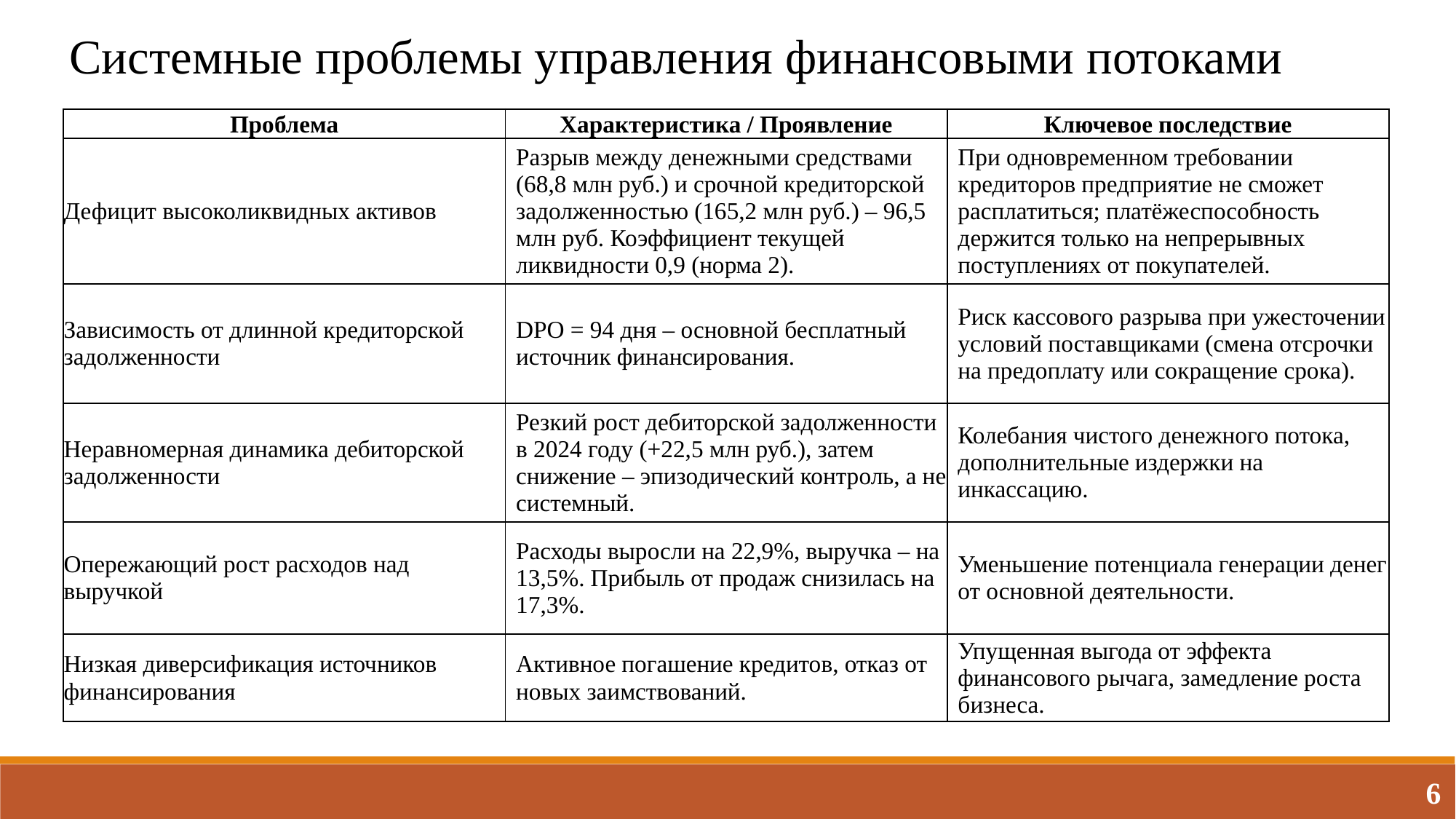

Системные проблемы управления финансовыми потоками
| Проблема | Характеристика / Проявление | Ключевое последствие |
| --- | --- | --- |
| Дефицит высоколиквидных активов | Разрыв между денежными средствами (68,8 млн руб.) и срочной кредиторской задолженностью (165,2 млн руб.) – 96,5 млн руб. Коэффициент текущей ликвидности 0,9 (норма 2). | При одновременном требовании кредиторов предприятие не сможет расплатиться; платёжеспособность держится только на непрерывных поступлениях от покупателей. |
| Зависимость от длинной кредиторской задолженности | DPO = 94 дня – основной бесплатный источник финансирования. | Риск кассового разрыва при ужесточении условий поставщиками (смена отсрочки на предоплату или сокращение срока). |
| Неравномерная динамика дебиторской задолженности | Резкий рост дебиторской задолженности в 2024 году (+22,5 млн руб.), затем снижение – эпизодический контроль, а не системный. | Колебания чистого денежного потока, дополнительные издержки на инкассацию. |
| Опережающий рост расходов над выручкой | Расходы выросли на 22,9%, выручка – на 13,5%. Прибыль от продаж снизилась на 17,3%. | Уменьшение потенциала генерации денег от основной деятельности. |
| Низкая диверсификация источников финансирования | Активное погашение кредитов, отказ от новых заимствований. | Упущенная выгода от эффекта финансового рычага, замедление роста бизнеса. |
6